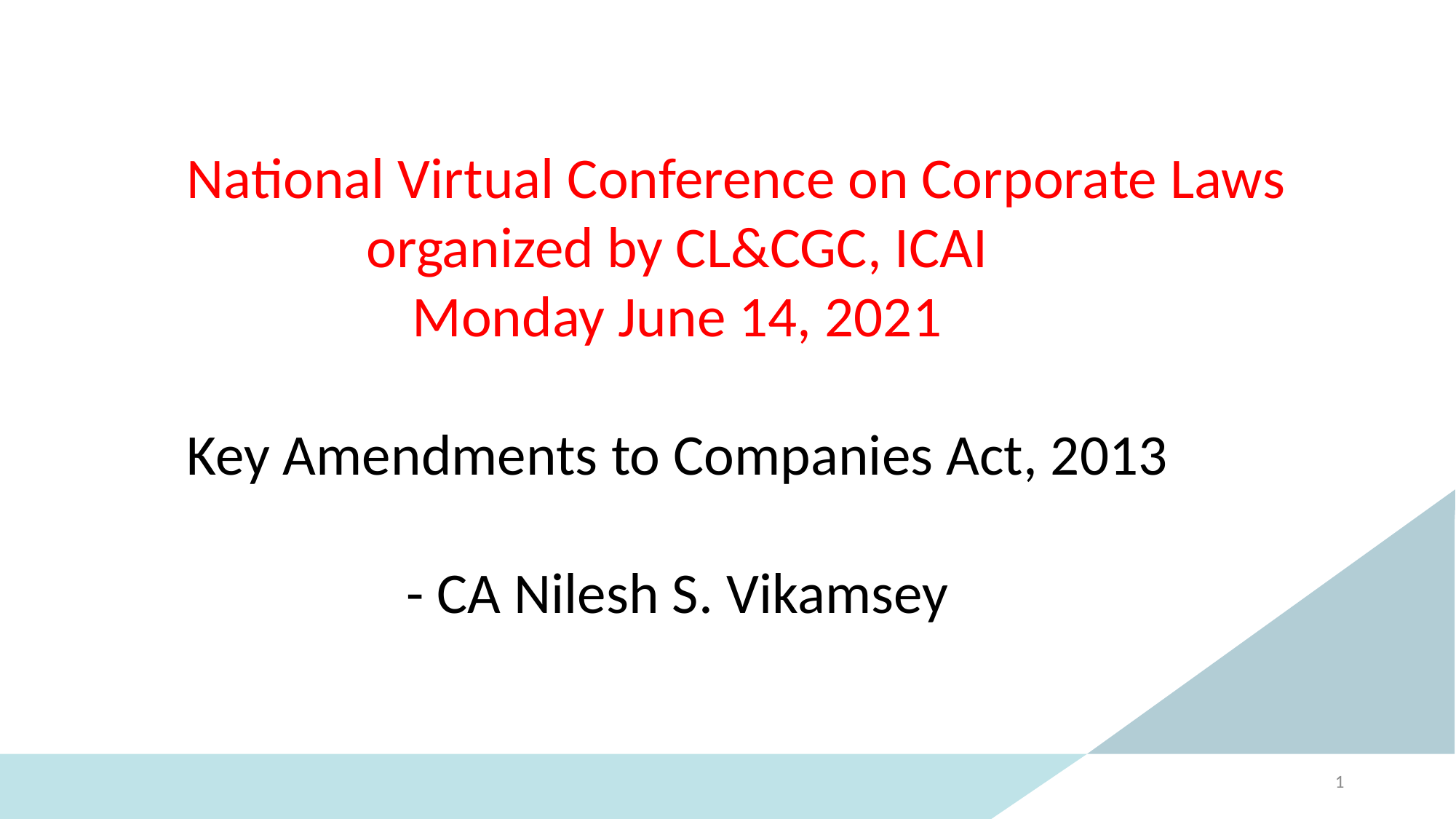

National Virtual Conference on Corporate Laws organized by CL&CGC, ICAI
Monday June 14, 2021

Key Amendments to Companies Act, 2013

- CA Nilesh S. Vikamsey

1